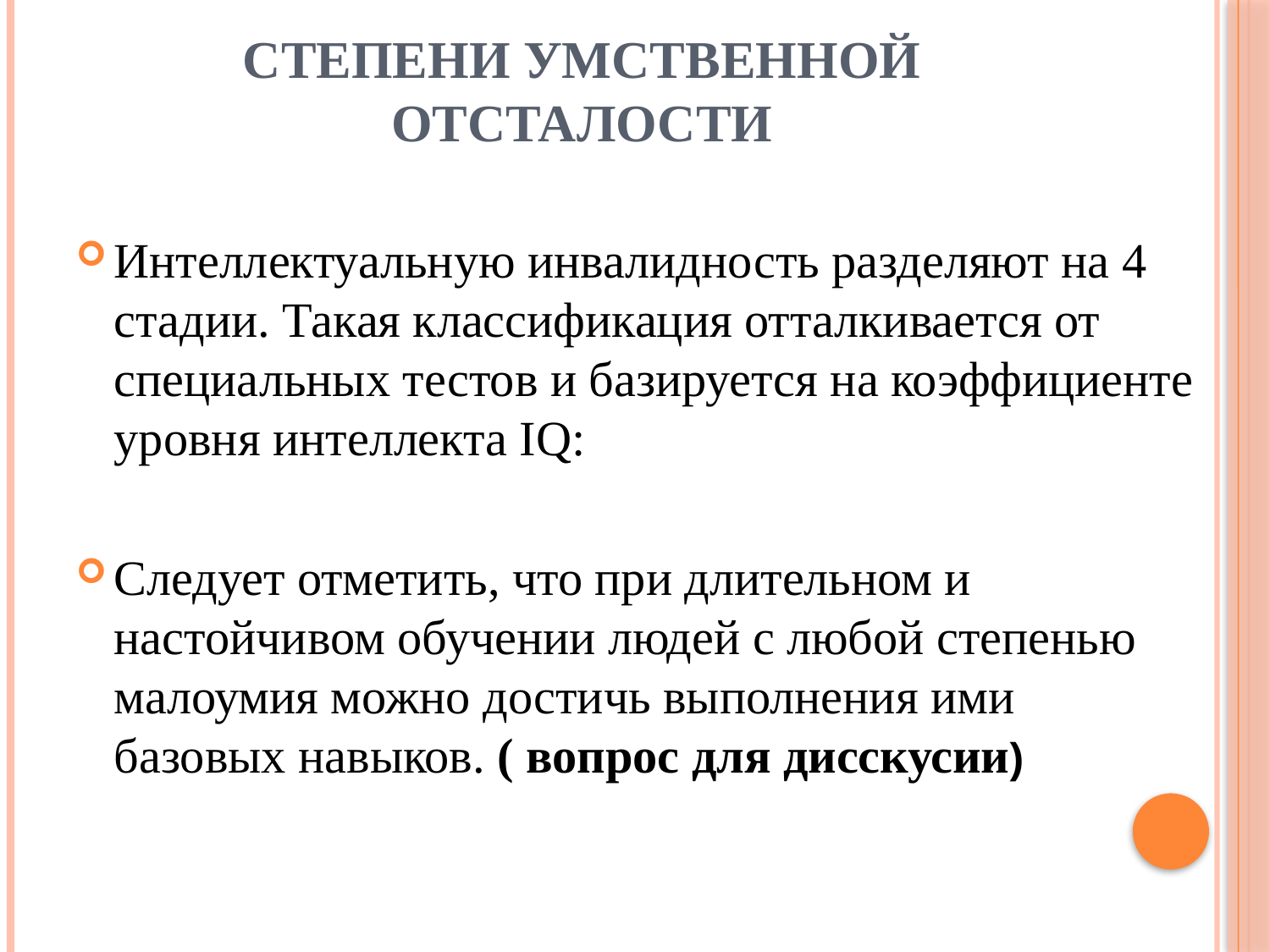

# Степени умственной отсталости
Интеллектуальную инвалидность разделяют на 4 стадии. Такая классификация отталкивается от специальных тестов и базируется на коэффициенте уровня интеллекта IQ:

Следует отметить, что при длительном и настойчивом обучении людей с любой степенью малоумия можно достичь выполнения ими базовых навыков. ( вопрос для дисскусии)